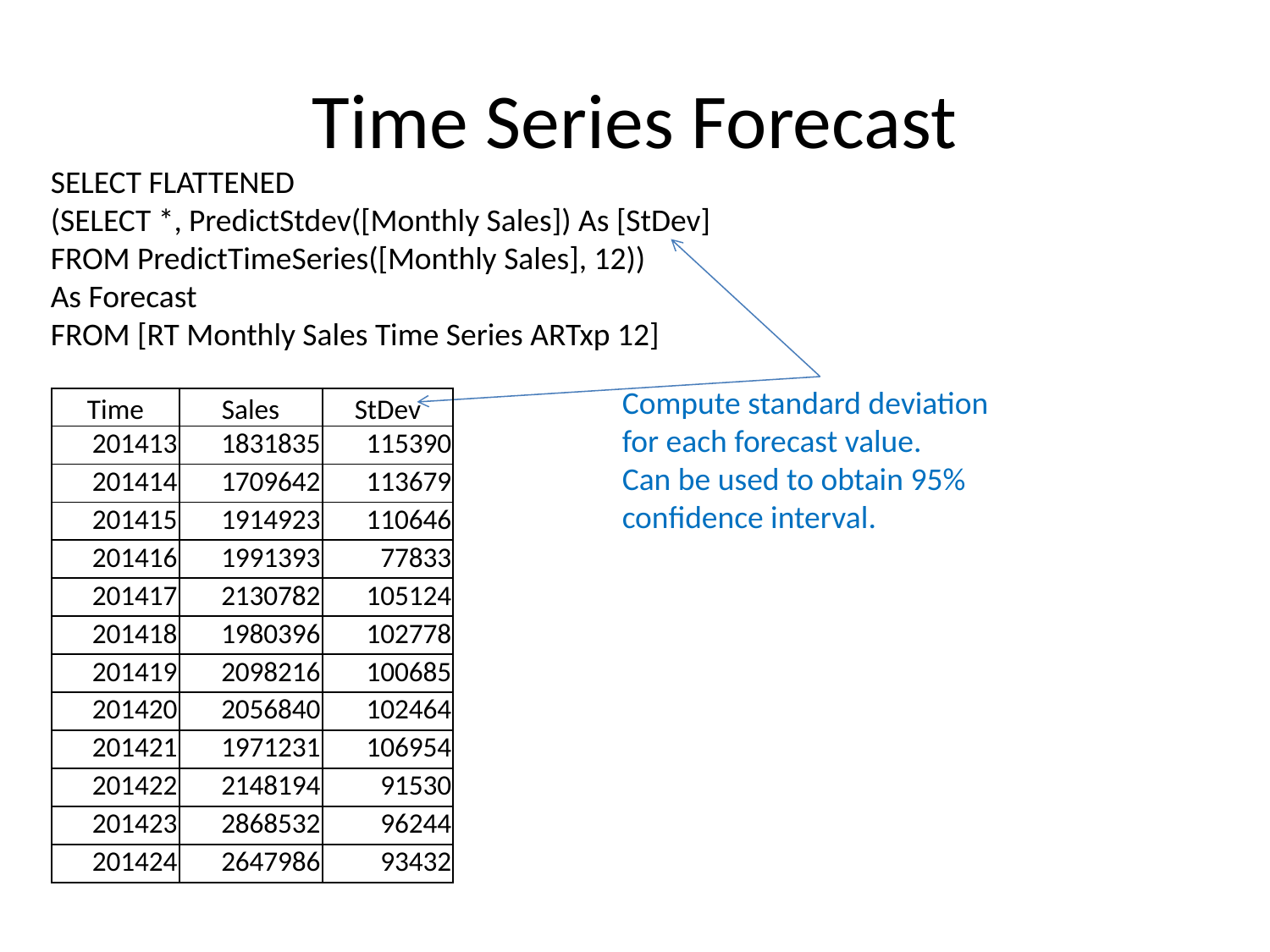

# Time Series Forecast
SELECT FLATTENED
(SELECT *, PredictStdev([Monthly Sales]) As [StDev]
FROM PredictTimeSeries([Monthly Sales], 12))
As Forecast
FROM [RT Monthly Sales Time Series ARTxp 12]
Compute standard deviation for each forecast value.
Can be used to obtain 95% confidence interval.
| Time | Sales | StDev |
| --- | --- | --- |
| 201413 | 1831835 | 115390 |
| 201414 | 1709642 | 113679 |
| 201415 | 1914923 | 110646 |
| 201416 | 1991393 | 77833 |
| 201417 | 2130782 | 105124 |
| 201418 | 1980396 | 102778 |
| 201419 | 2098216 | 100685 |
| 201420 | 2056840 | 102464 |
| 201421 | 1971231 | 106954 |
| 201422 | 2148194 | 91530 |
| 201423 | 2868532 | 96244 |
| 201424 | 2647986 | 93432 |